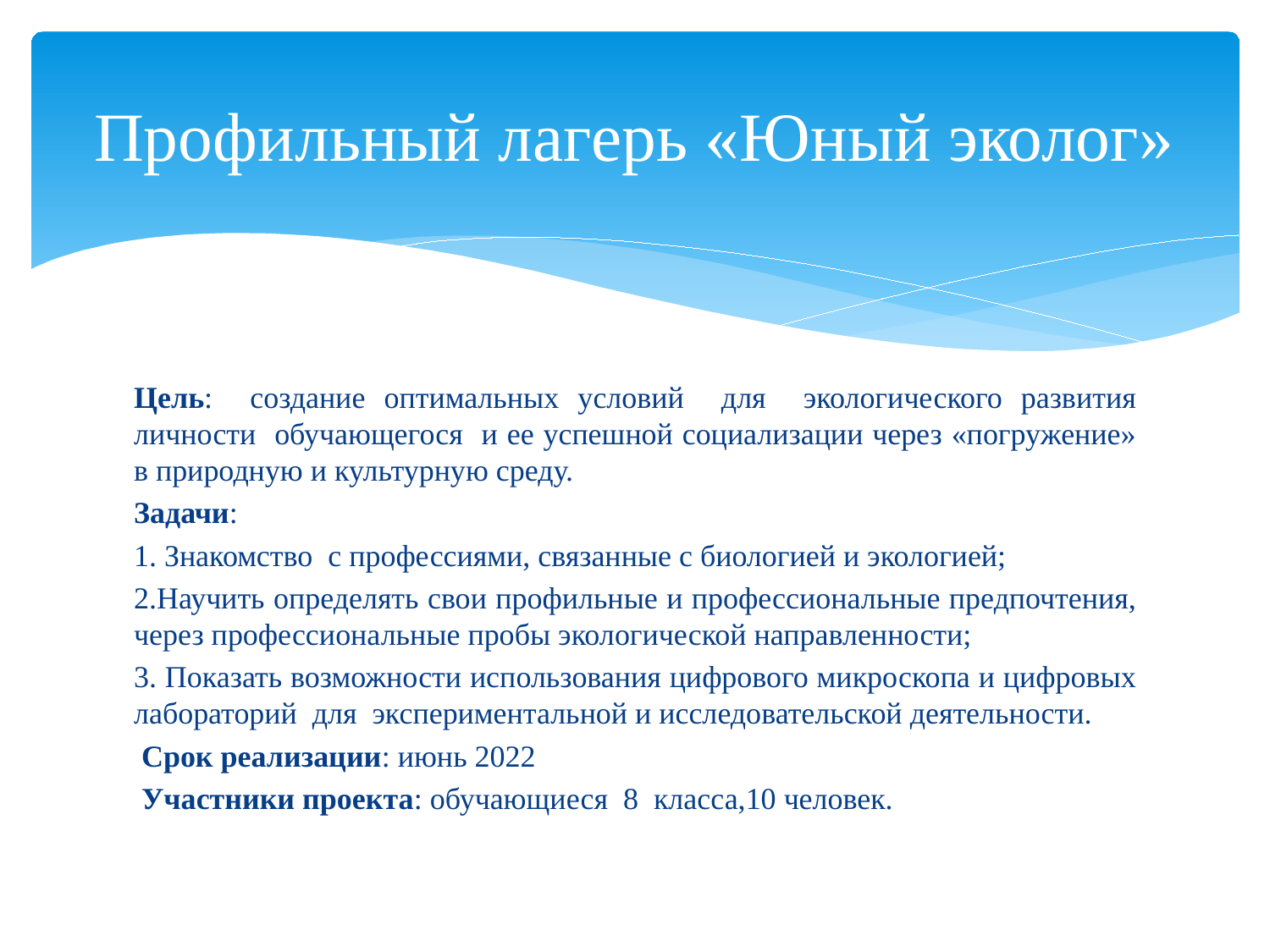

# Профильный лагерь «Юный эколог»
Цель:  создание оптимальных условий  для  экологического развития личности  обучающегося  и ее успешной социализации через «погружение» в природную и культурную среду.
Задачи:
1. Знакомство  с профессиями, связанные с биологией и экологией;
2.Научить определять свои профильные и профессиональные предпочтения, через профессиональные пробы экологической направленности;
3. Показать возможности использования цифрового микроскопа и цифровых лабораторий  для  экспериментальной и исследовательской деятельности.
 Срок реализации: июнь 2022
 Участники проекта: обучающиеся  8  класса,10 человек.